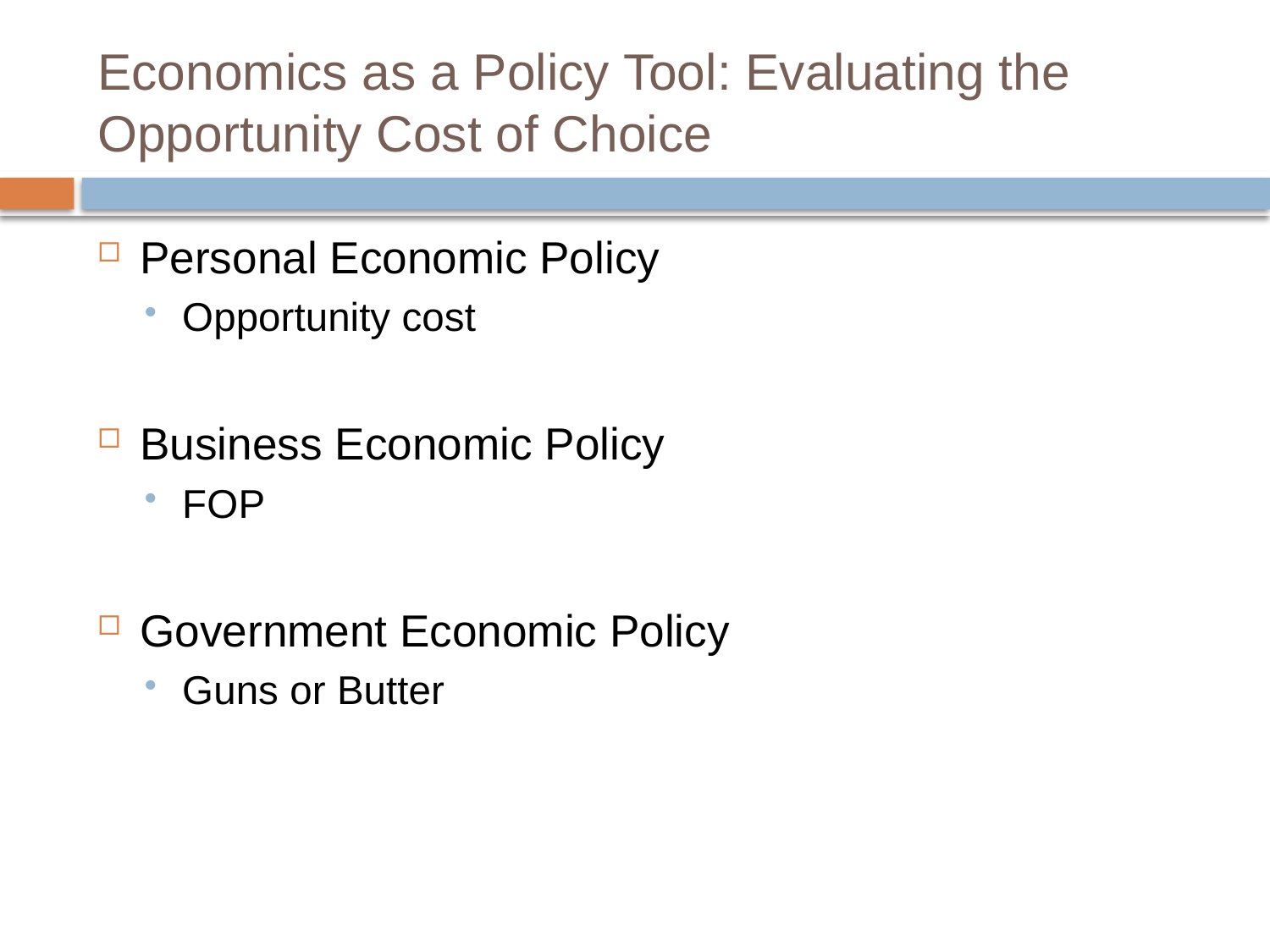

# Economics as a Policy Tool: Evaluating the Opportunity Cost of Choice
Personal Economic Policy
Opportunity cost

Business Economic Policy
FOP

Government Economic Policy
Guns or Butter